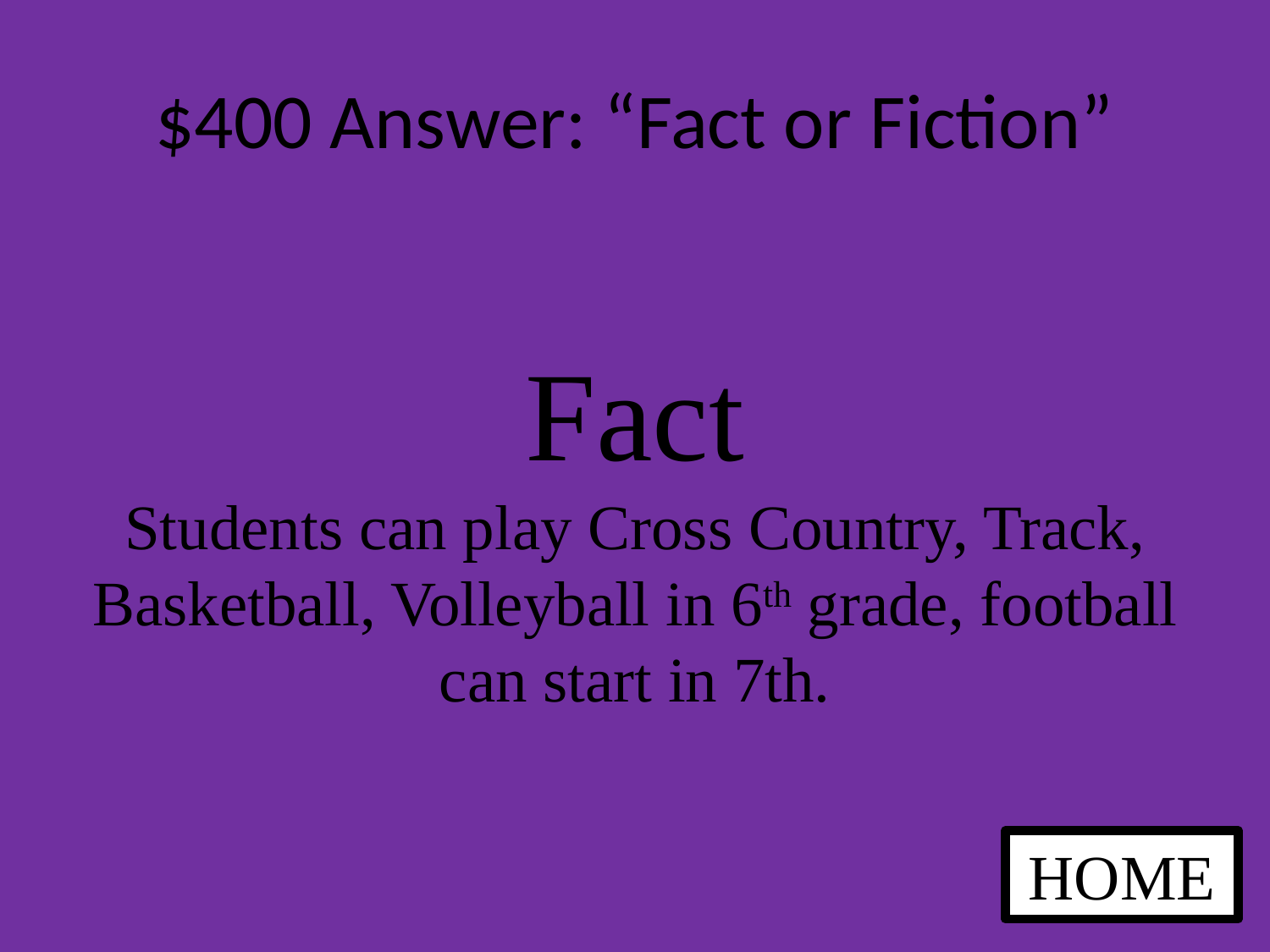

# $400 Answer: “Fact or Fiction”
Fact
Students can play Cross Country, Track, Basketball, Volleyball in 6th grade, football can start in 7th.
HOME